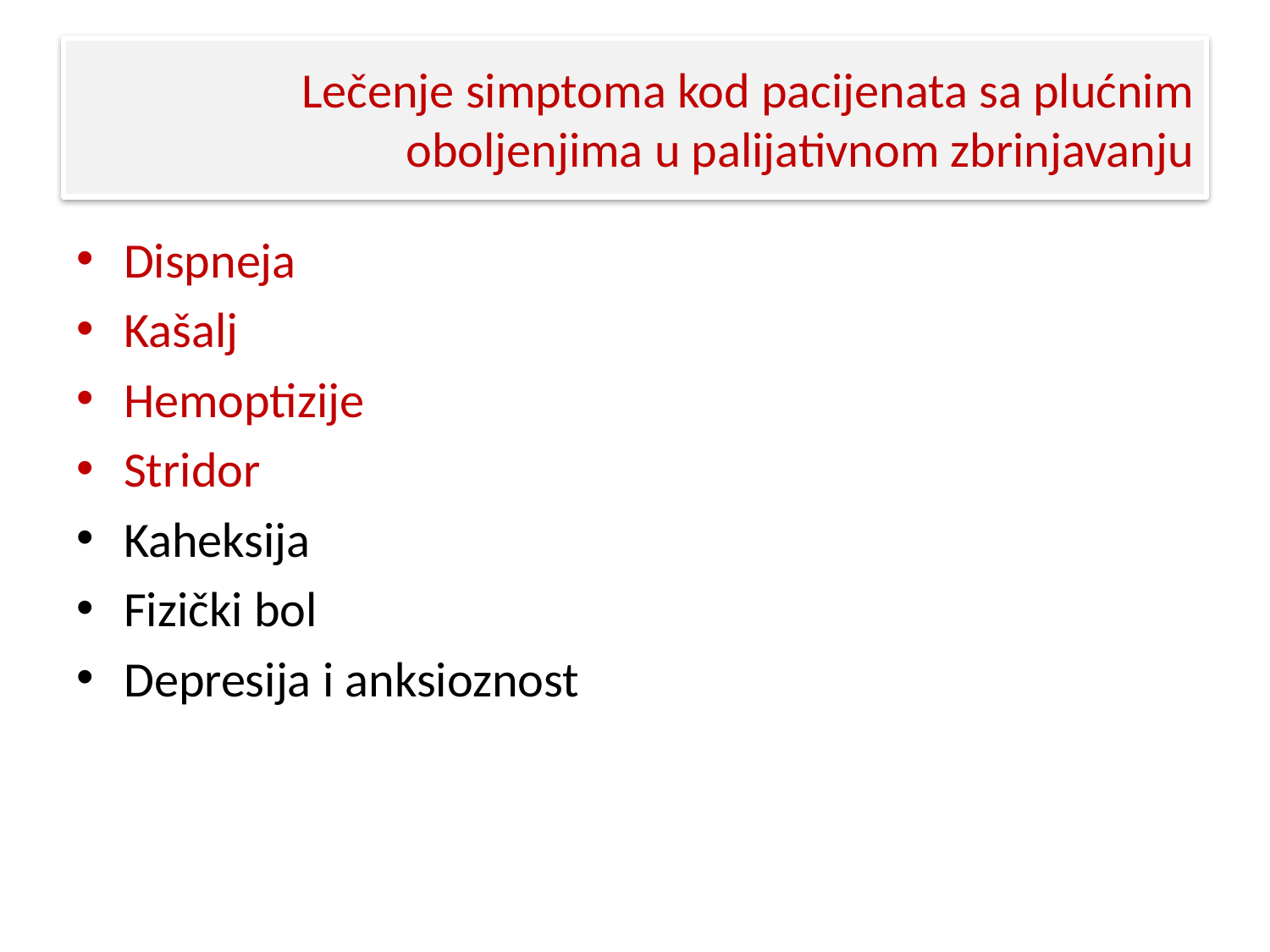

# Lečenje simptoma kod pacijenata sa plućnim oboljenjima u palijativnom zbrinjavanju
Dispneja
Kašalj
Hemoptizije
Stridor
Kaheksija
Fizički bol
Depresija i anksioznost